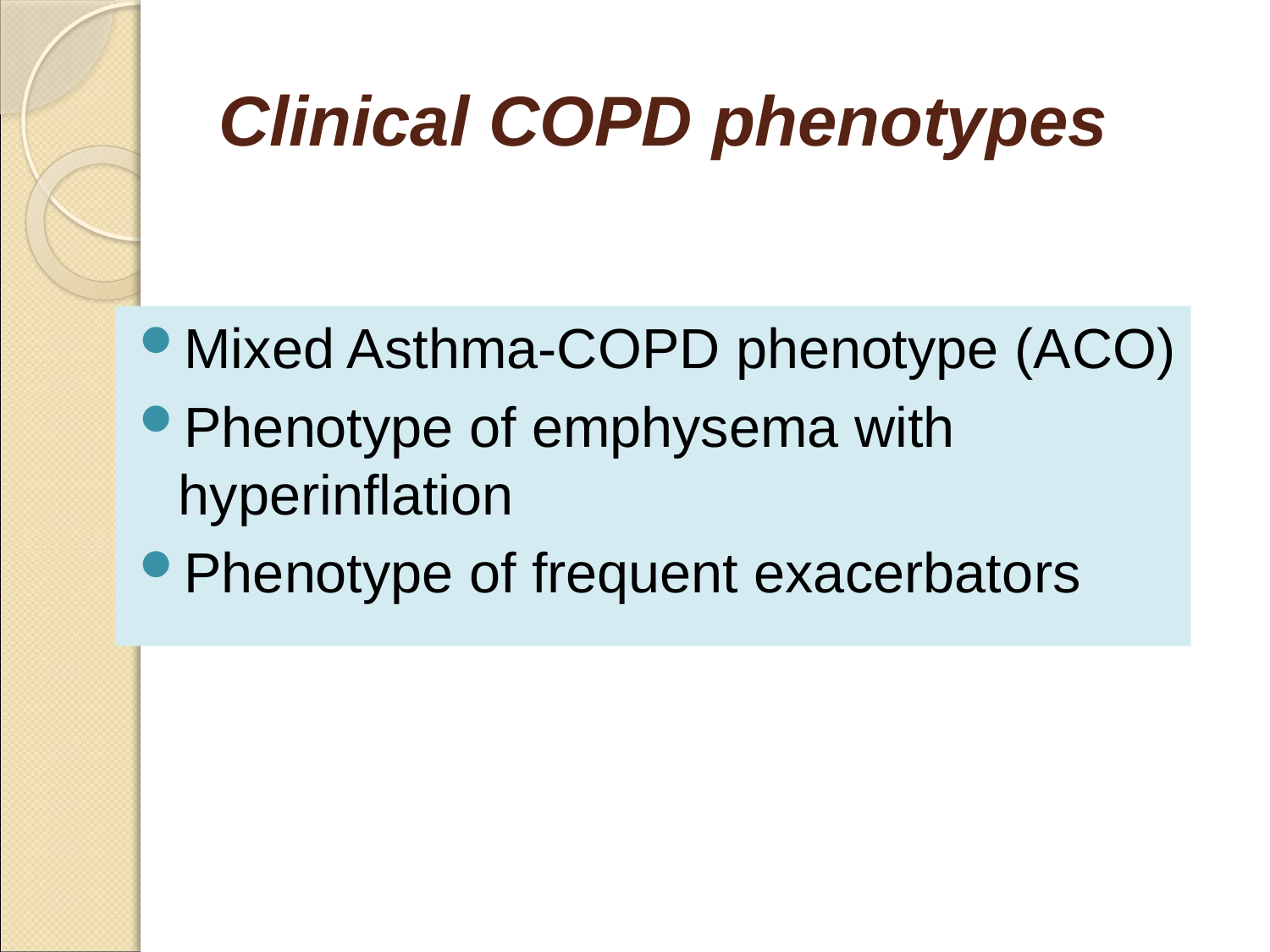

# Clinical COPD phenotypes
Mixed Asthma-COPD phenotype (ACO)
Phenotype of emphysema with hyperinflation
Phenotype of frequent exacerbators